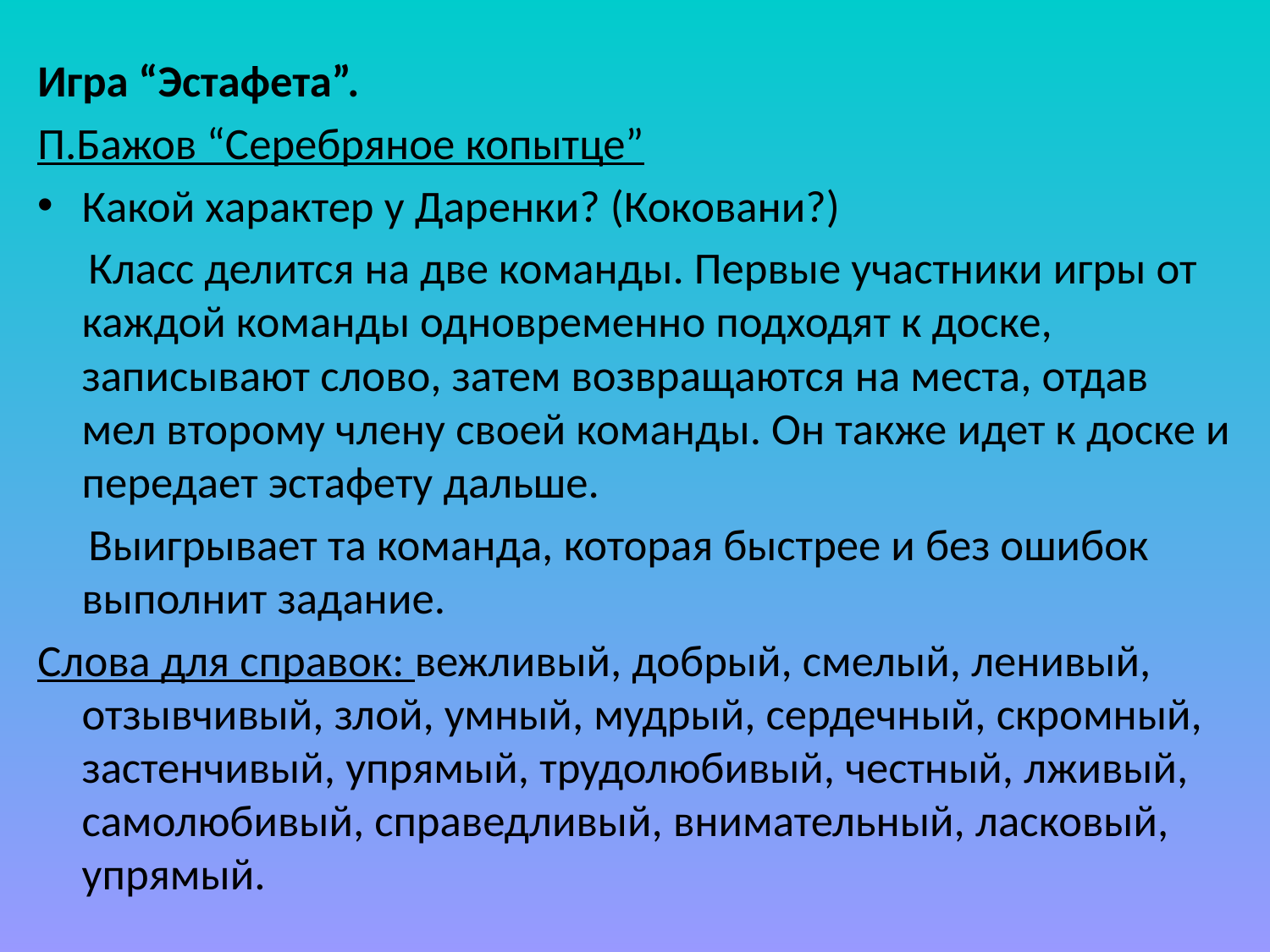

Игра “Эстафета”.
П.Бажов “Серебряное копытце”
Какой характер у Даренки? (Коковани?)
     Класс делится на две команды. Первые участники игры от каждой команды одновременно подходят к доске, записывают слово, затем возвращаются на места, отдав мел второму члену своей команды. Он также идет к доске и передает эстафету дальше.
     Выигрывает та команда, которая быстрее и без ошибок выполнит задание.
Слова для справок: вежливый, добрый, смелый, ленивый, отзывчивый, злой, умный, мудрый, сердечный, скромный, застенчивый, упрямый, трудолюбивый, честный, лживый, самолюбивый, справедливый, внимательный, ласковый, упрямый.